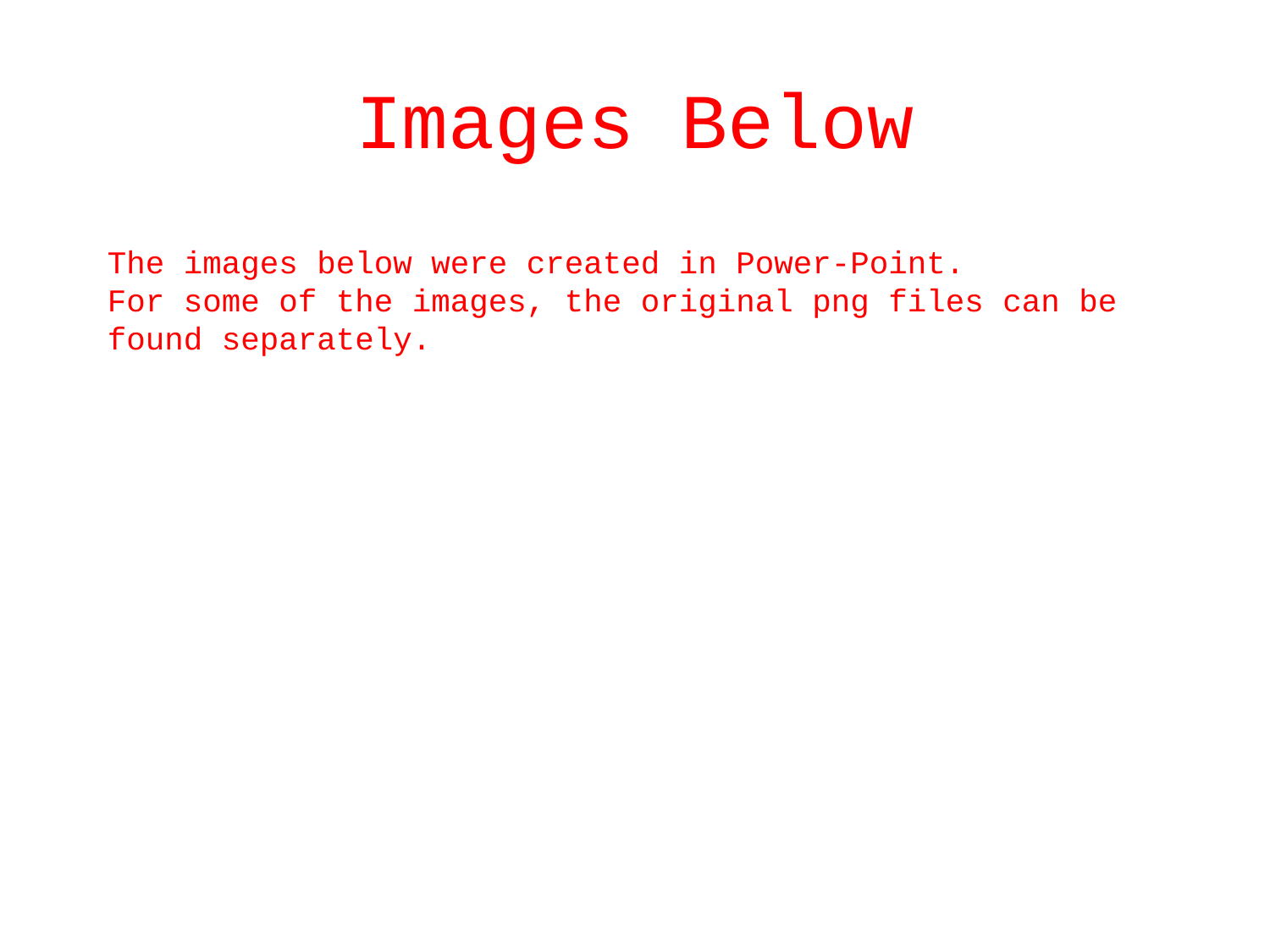

# Images Below
The images below were created in Power-Point.
For some of the images, the original png files can be found separately.